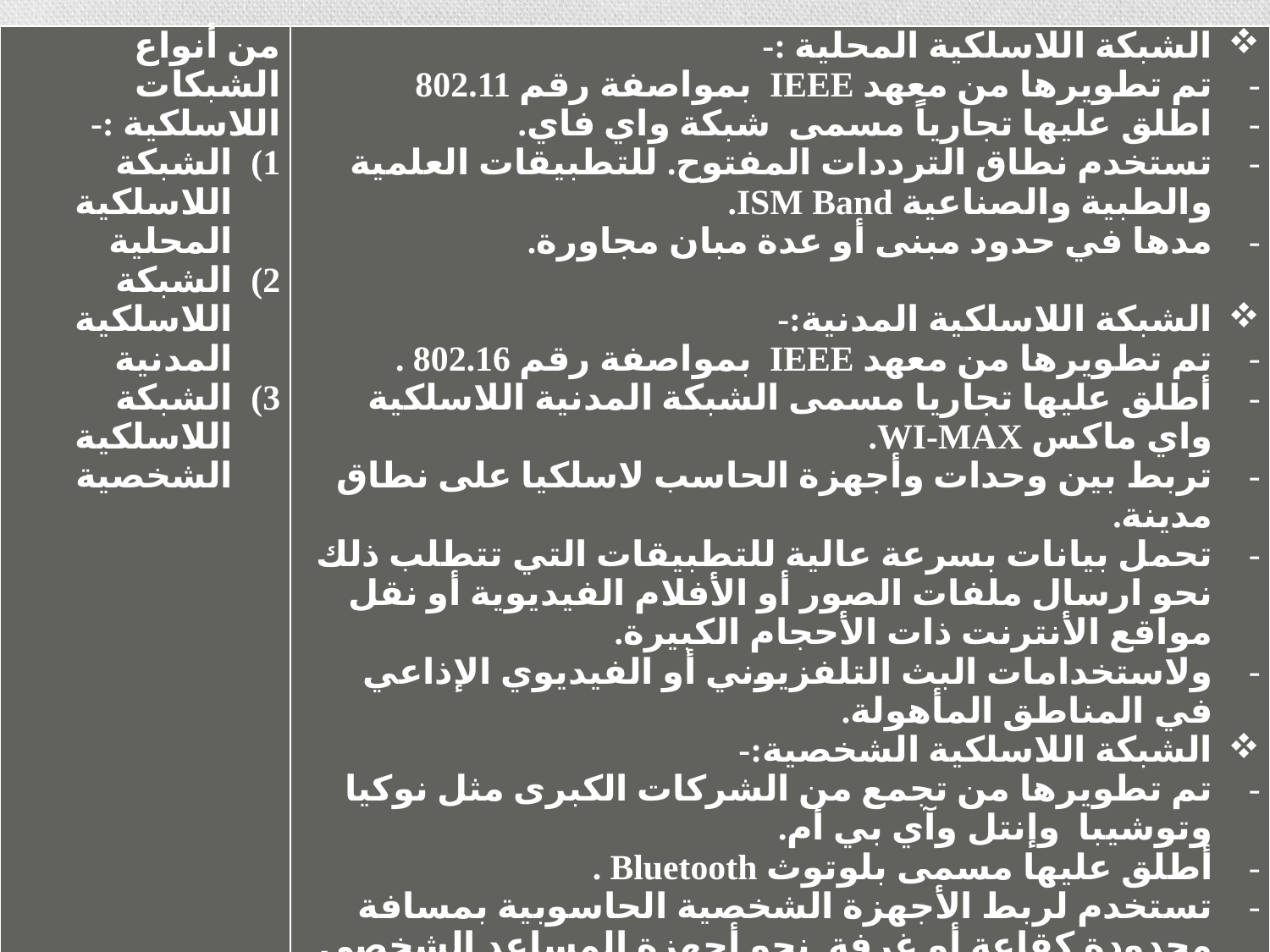

| من أنواع الشبكات اللاسلكية :- الشبكة اللاسلكية المحلية الشبكة اللاسلكية المدنية الشبكة اللاسلكية الشخصية | الشبكة اللاسلكية المحلية :- تم تطويرها من معهد IEEE بمواصفة رقم 802.11 اطلق عليها تجارياً مسمى شبكة واي فاي. تستخدم نطاق الترددات المفتوح. للتطبيقات العلمية والطبية والصناعية ISM Band. مدها في حدود مبنى أو عدة مبان مجاورة.   الشبكة اللاسلكية المدنية:- تم تطويرها من معهد IEEE بمواصفة رقم 802.16 . أطلق عليها تجاريا مسمى الشبكة المدنية اللاسلكية واي ماكس WI-MAX. تربط بين وحدات وأجهزة الحاسب لاسلكيا على نطاق مدينة. تحمل بيانات بسرعة عالية للتطبيقات التي تتطلب ذلك نحو ارسال ملفات الصور أو الأفلام الفيديوية أو نقل مواقع الأنترنت ذات الأحجام الكبيرة. ولاستخدامات البث التلفزيوني أو الفيديوي الإذاعي في المناطق المأهولة. الشبكة اللاسلكية الشخصية:- تم تطويرها من تجمع من الشركات الكبرى مثل نوكيا وتوشيبا وإنتل وآي بي أم. أطلق عليها مسمى بلوتوث Bluetooth . تستخدم لربط الأجهزة الشخصية الحاسوبية بمسافة محدودة كقاعة أو غرفة نحو أجهزة المساعد الشخصي وآلات الطباعة الشخصية والجوال المدمج بالحاسب. تستخدم نطاق الترددات المفتوح . |
| --- | --- |